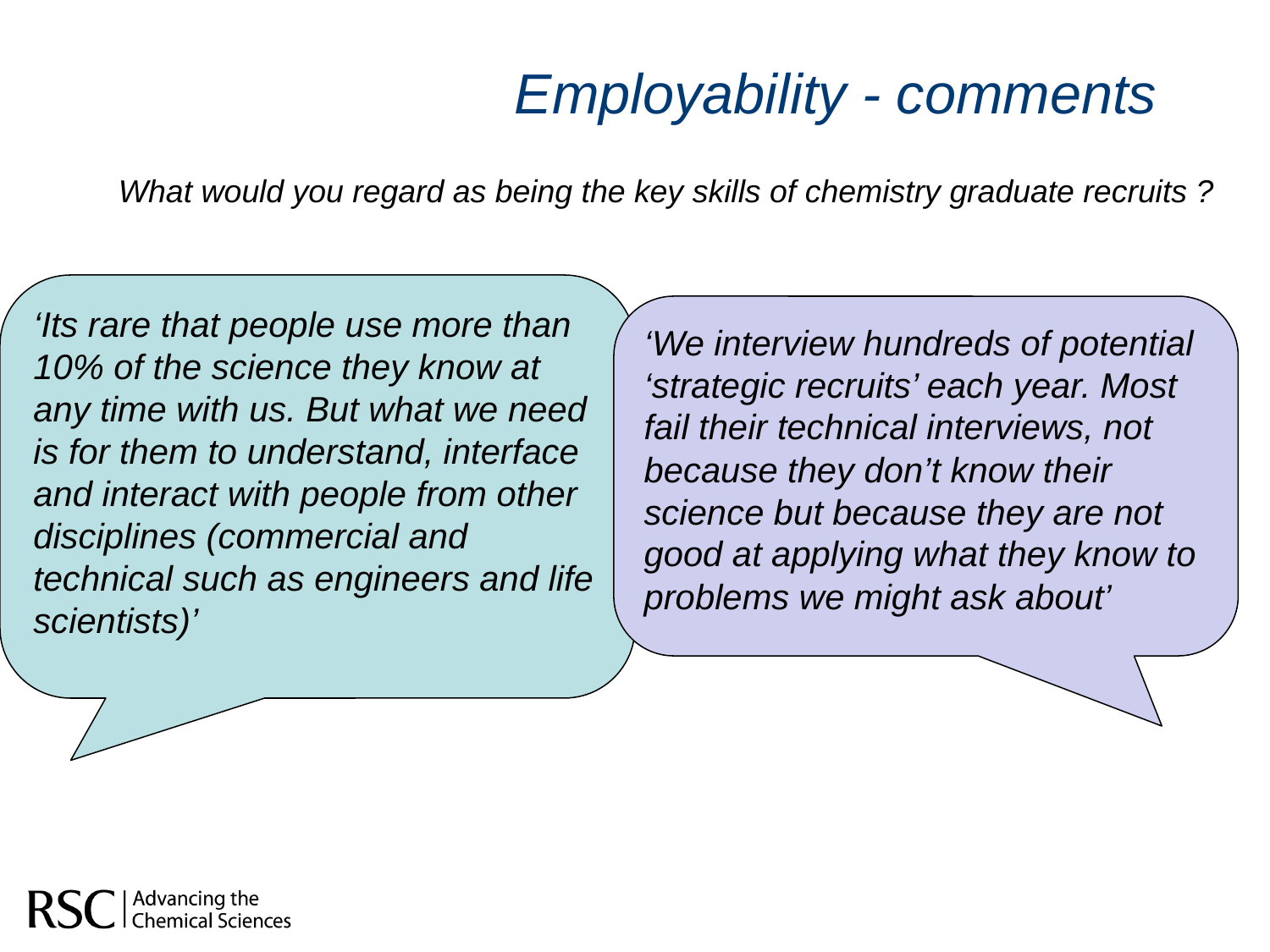

# Employability - comments

What would you regard as being the key skills of chemistry graduate recruits ?

‘Its rare that people use more than 10% of the science they know at any time with us. But what we need is for them to understand, interface and interact with people from other disciplines (commercial and technical such as engineers and life scientists)’

‘We interview hundreds of potential ‘strategic recruits’ each year. Most fail their technical interviews, not because they don’t know their science but because they are not good at applying what they know to problems we might ask about’